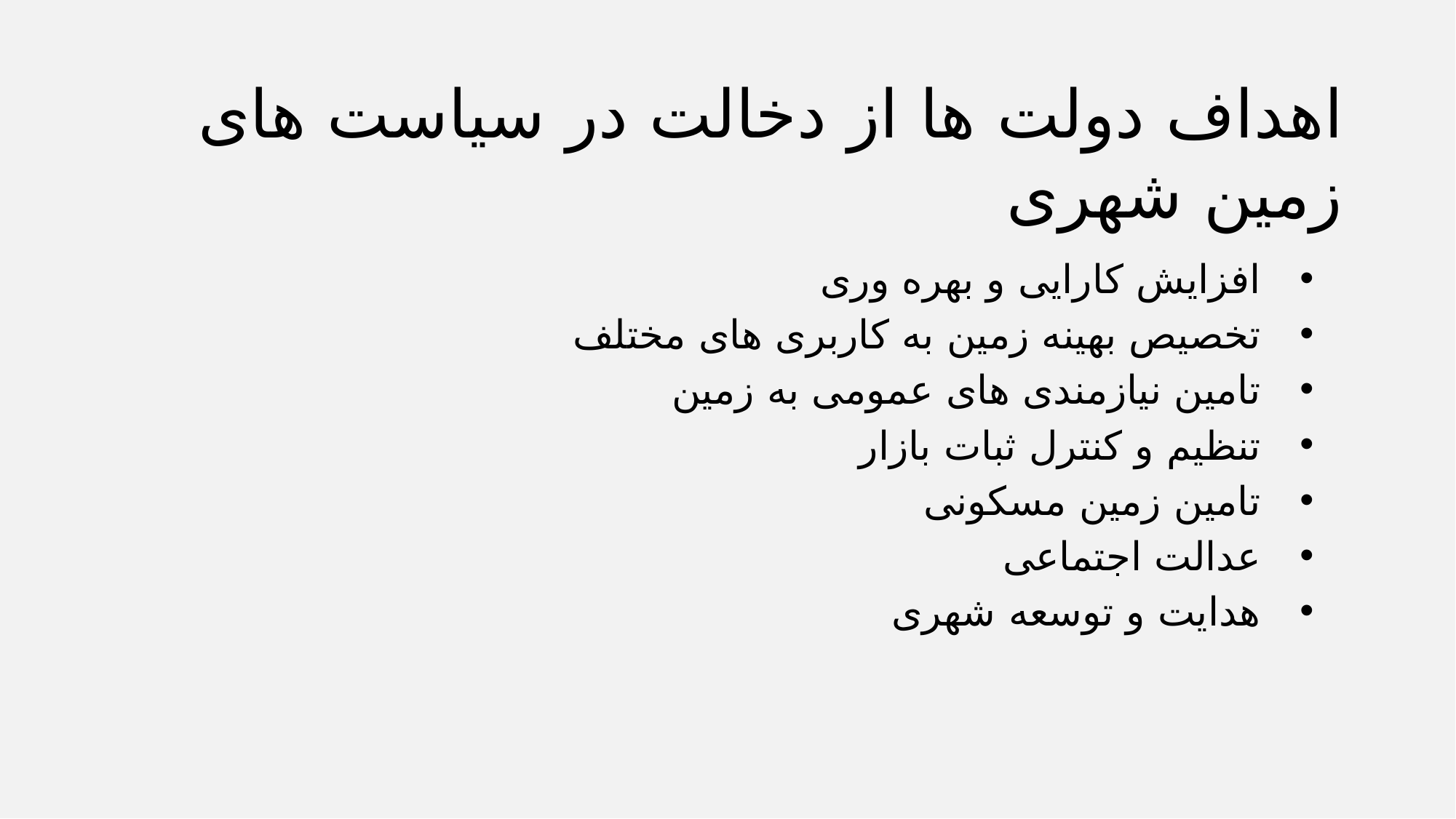

# اهداف دولت ها از دخالت در سیاست های زمین شهری
افزایش کارایی و بهره وری
تخصیص بهینه زمین به کاربری های مختلف
تامین نیازمندی های عمومی به زمین
تنظیم و کنترل ثبات بازار
تامین زمین مسکونی
عدالت اجتماعی
هدایت و توسعه شهری